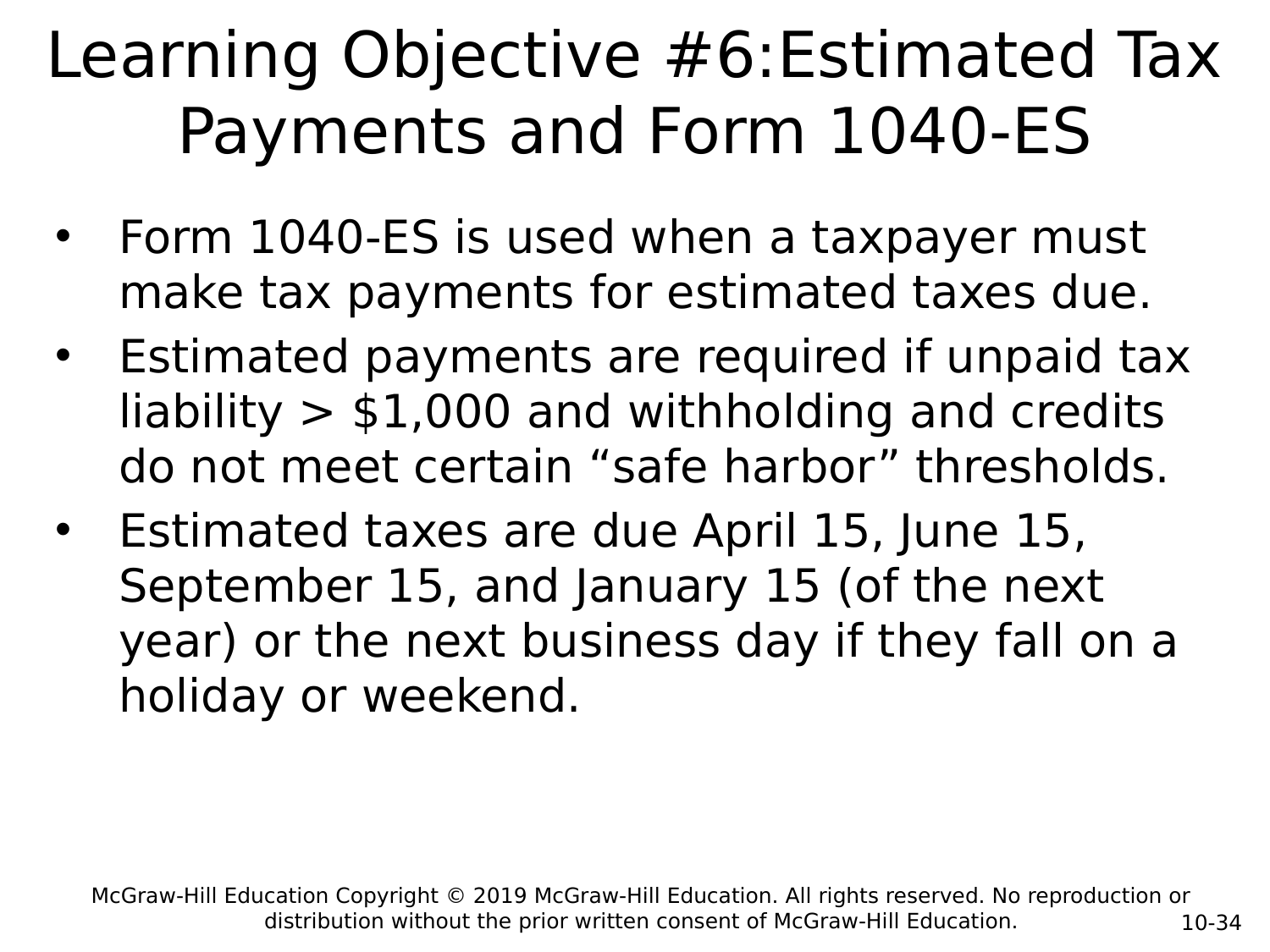

# Learning Objective #6:Estimated Tax Payments and Form 1040-ES
Form 1040-ES is used when a taxpayer must make tax payments for estimated taxes due.
Estimated payments are required if unpaid tax liability > $1,000 and withholding and credits do not meet certain “safe harbor” thresholds.
Estimated taxes are due April 15, June 15, September 15, and January 15 (of the next year) or the next business day if they fall on a holiday or weekend.
McGraw-Hill Education Copyright © 2019 McGraw-Hill Education. All rights reserved. No reproduction or distribution without the prior written consent of McGraw-Hill Education.
10-34